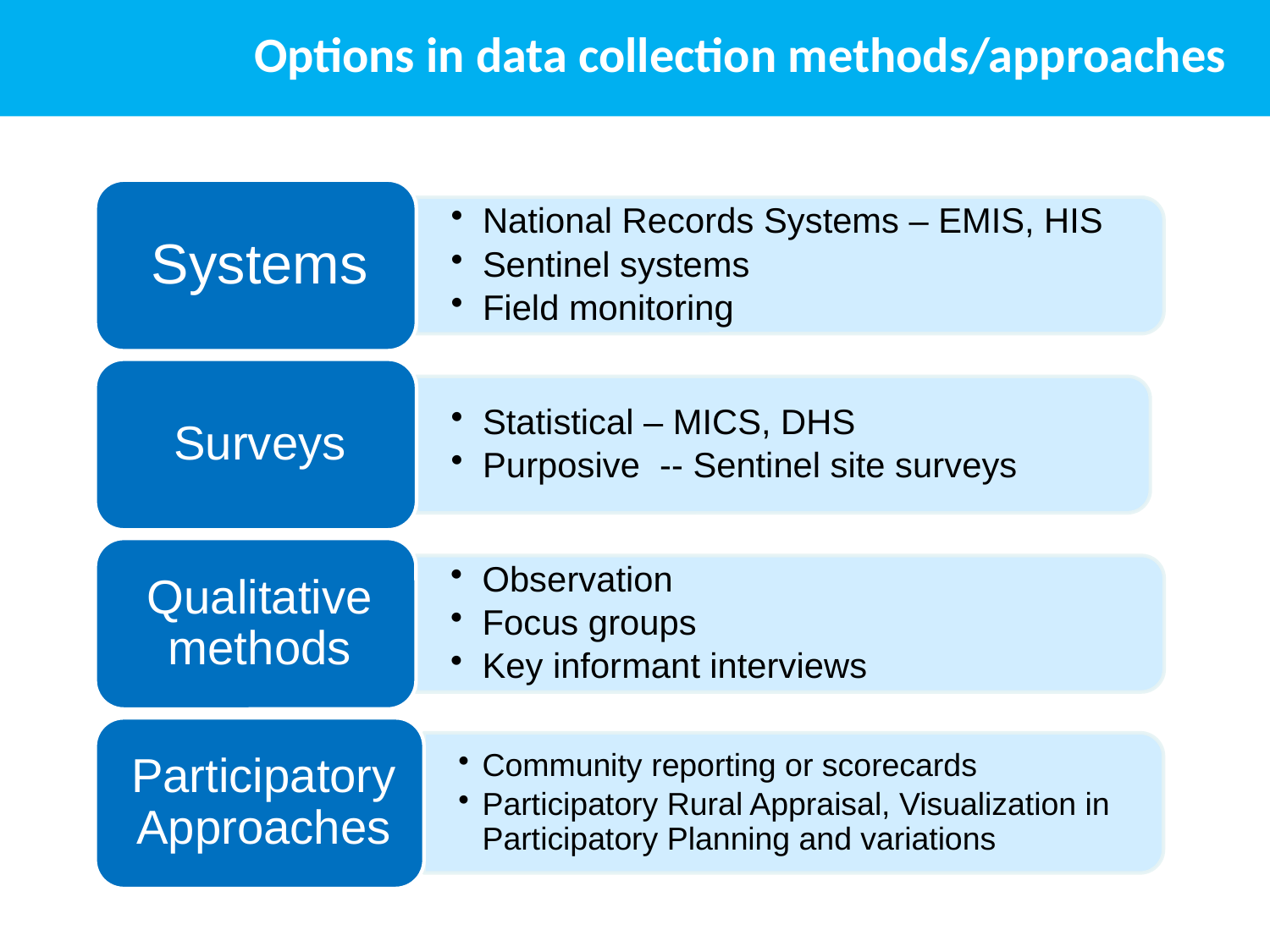

# Options in data collection methods/approaches

National Records Systems – EMIS, HIS
Sentinel systems
Field monitoring
Systems
Statistical – MICS, DHS
Purposive  -- Sentinel site surveys
Surveys
Observation
Focus groups
Key informant interviews
Qualitative methods
Community reporting or scorecards
Participatory Rural Appraisal, Visualization in Participatory Planning and variations
Participatory Approaches